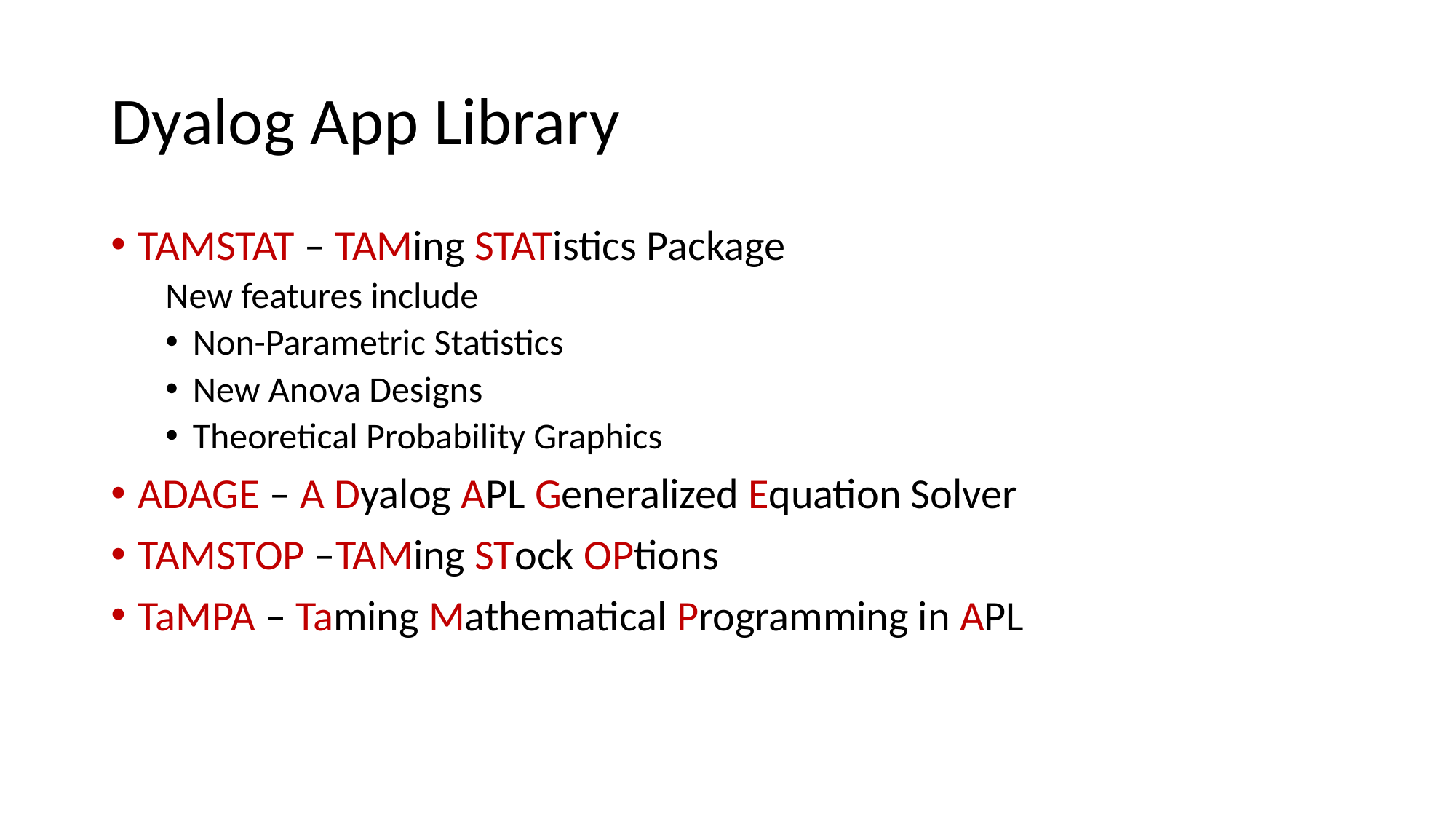

# Dyalog App Library
TAMSTAT – TAMing STATistics Package
New features include
Non-Parametric Statistics
New Anova Designs
Theoretical Probability Graphics
ADAGE – A Dyalog APL Generalized Equation Solver
TAMSTOP –TAMing STock OPtions
TaMPA – Taming Mathematical Programming in APL